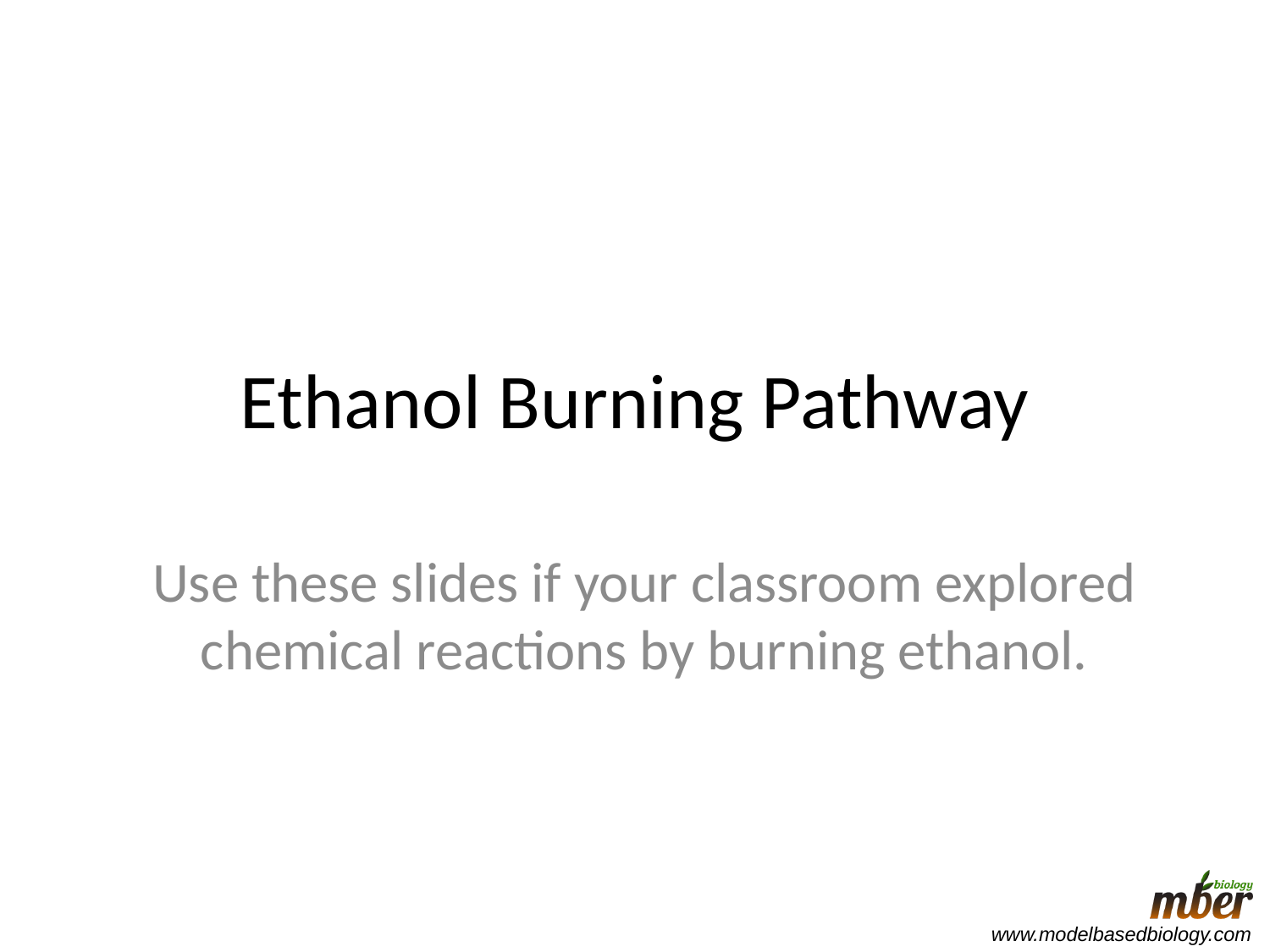

# Ethanol Burning Pathway
Use these slides if your classroom explored chemical reactions by burning ethanol.